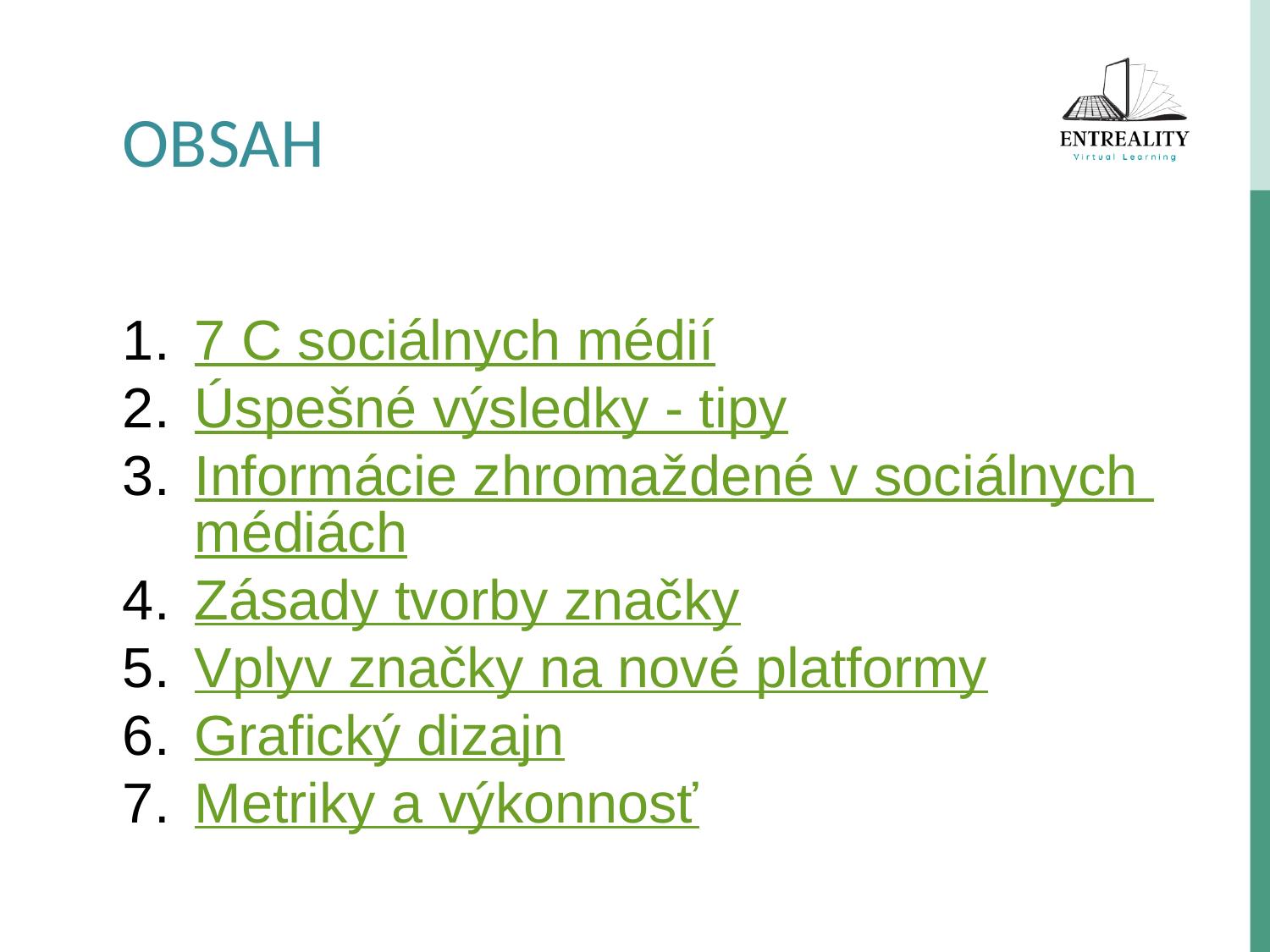

OBSAH
7 C sociálnych médií
Úspešné výsledky - tipy
Informácie zhromaždené v sociálnych médiách
Zásady tvorby značky
Vplyv značky na nové platformy
Grafický dizajn
Metriky a výkonnosť